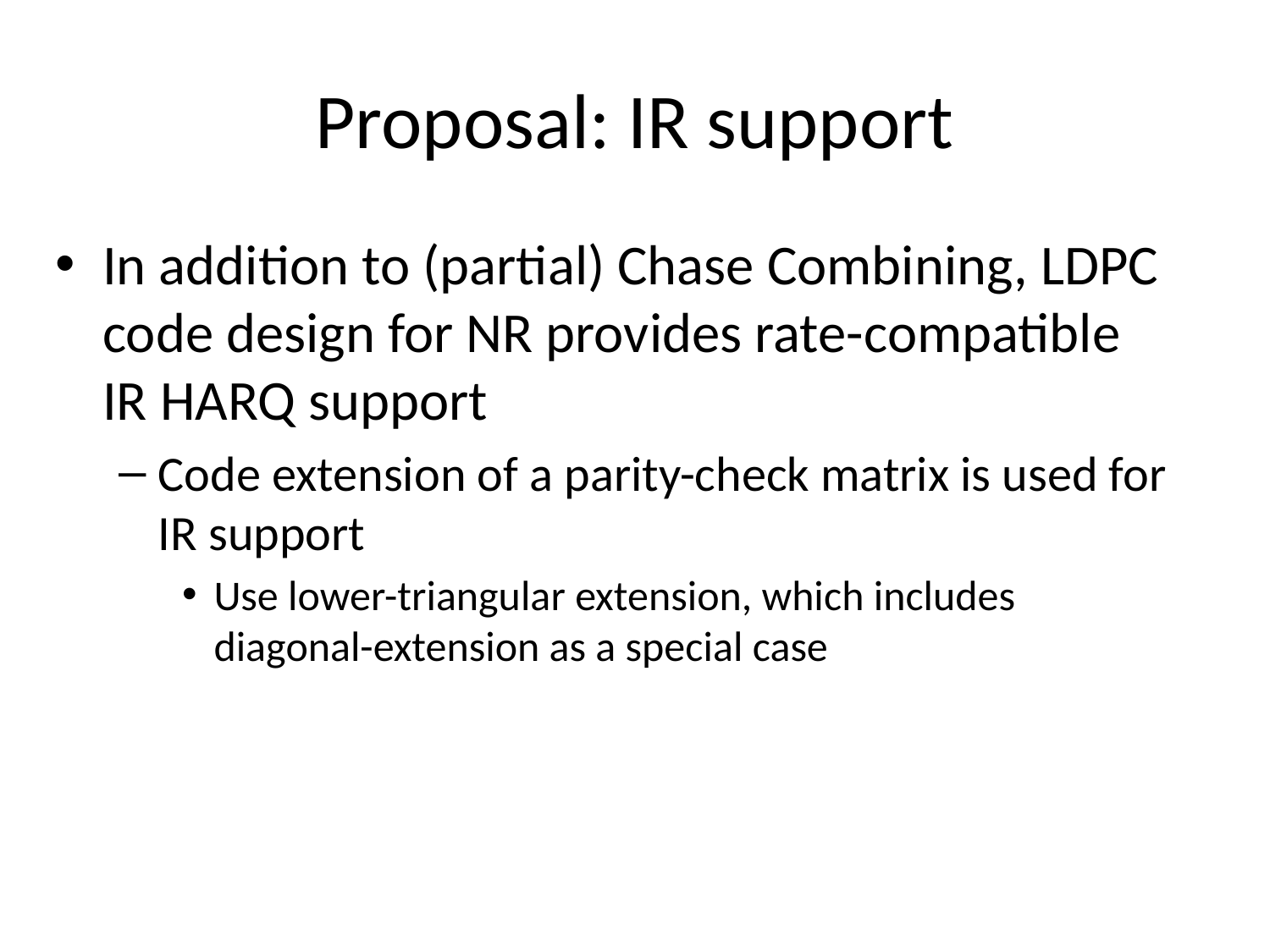

# Proposal: IR support
In addition to (partial) Chase Combining, LDPC code design for NR provides rate-compatible IR HARQ support
Code extension of a parity-check matrix is used for IR support
Use lower-triangular extension, which includes diagonal-extension as a special case